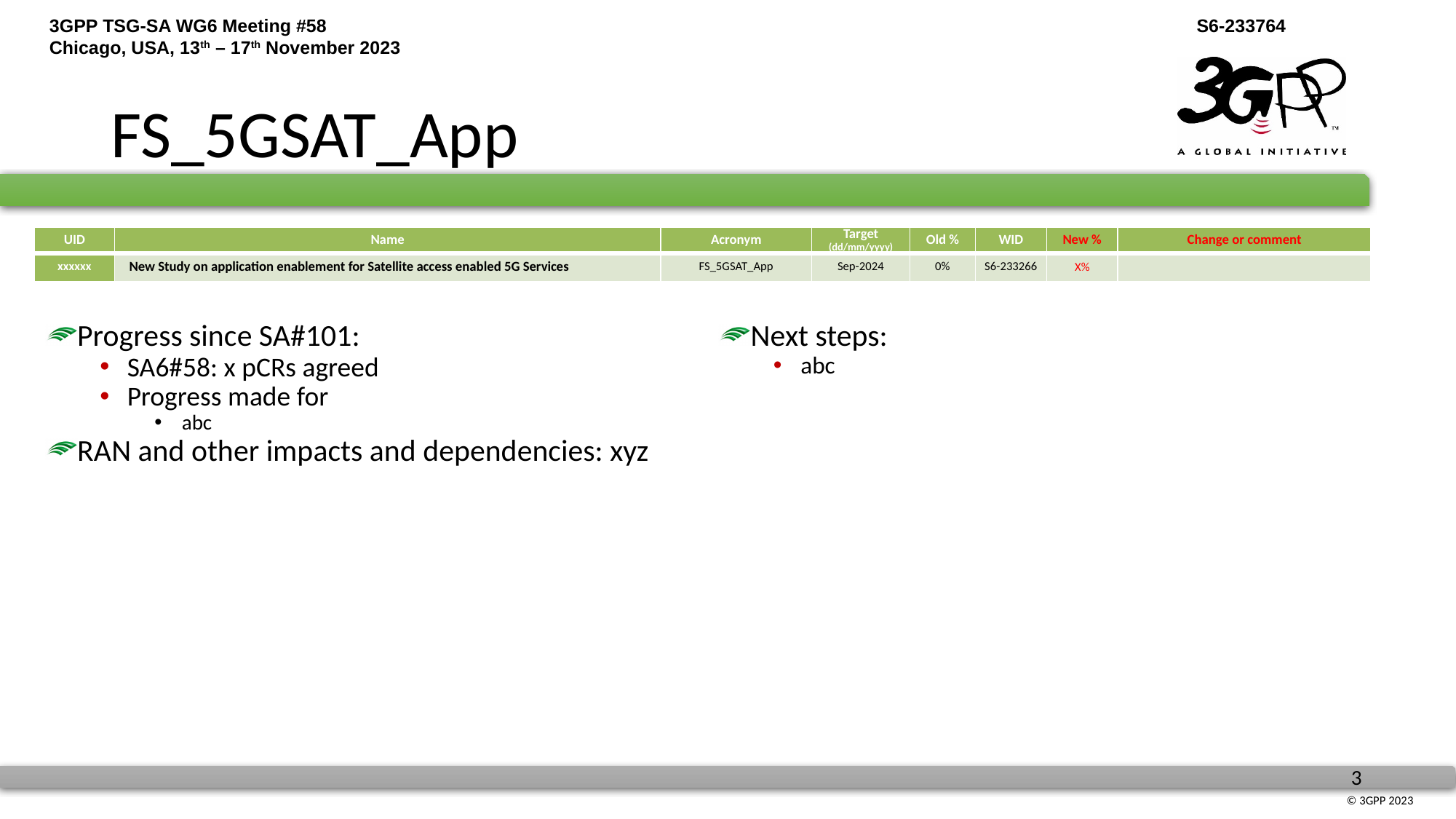

# FS_5GSAT_App
| UID | Name | Acronym | Target (dd/mm/yyyy) | Old % | WID | New % | Change or comment |
| --- | --- | --- | --- | --- | --- | --- | --- |
| xxxxxx | New Study on application enablement for Satellite access enabled 5G Services | FS\_5GSAT\_App | Sep-2024 | 0% | S6-233266 | X% |  |
Progress since SA#101:
SA6#58: x pCRs agreed
Progress made for
abc
RAN and other impacts and dependencies: xyz

Next steps:
abc